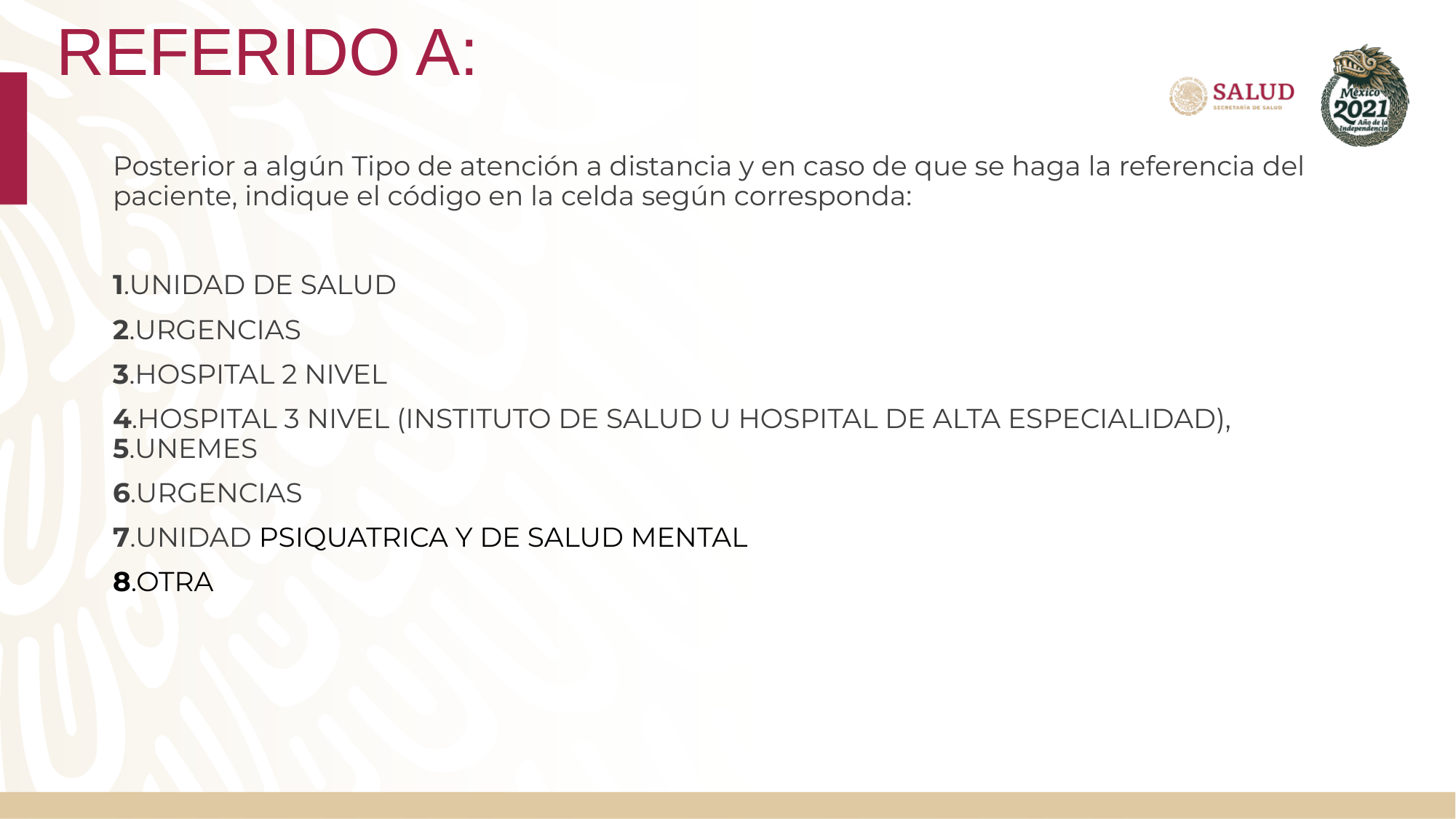

# REFERIDO A:
Posterior a algún Tipo de atención a distancia y en caso de que se haga la referencia del paciente, indique el código en la celda según corresponda:

1.UNIDAD DE SALUD
2.URGENCIAS
3.HOSPITAL 2 NIVEL
4.HOSPITAL 3 NIVEL (INSTITUTO DE SALUD U HOSPITAL DE ALTA ESPECIALIDAD), 5.UNEMES
6.URGENCIAS
7.UNIDAD PSIQUATRICA Y DE SALUD MENTAL
8.OTRA